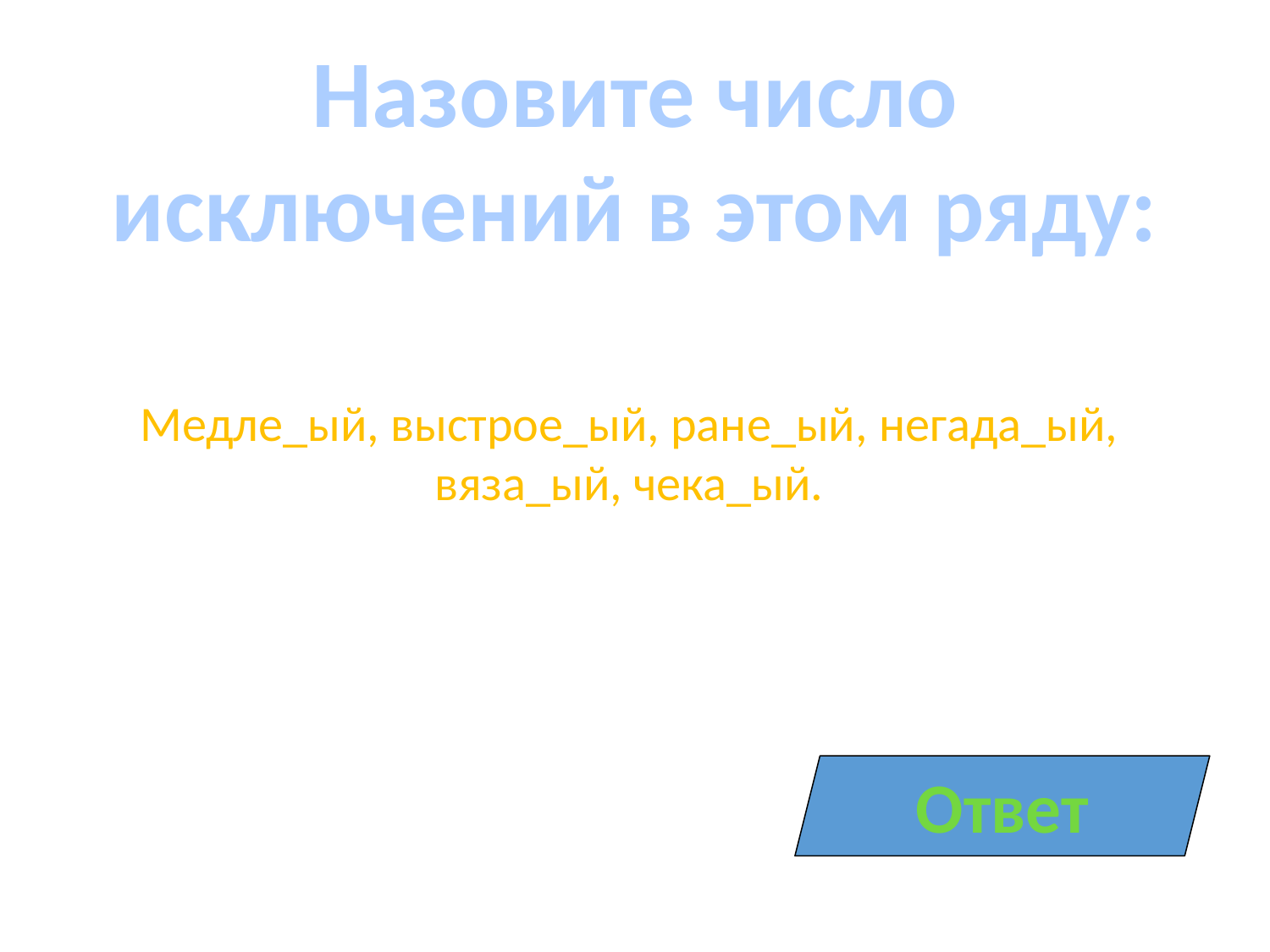

Назовите число
исключений в этом ряду:
Медле_ый, выстрое_ый, ране_ый, негада_ый,
вяза_ый, чека_ый.

Ответ